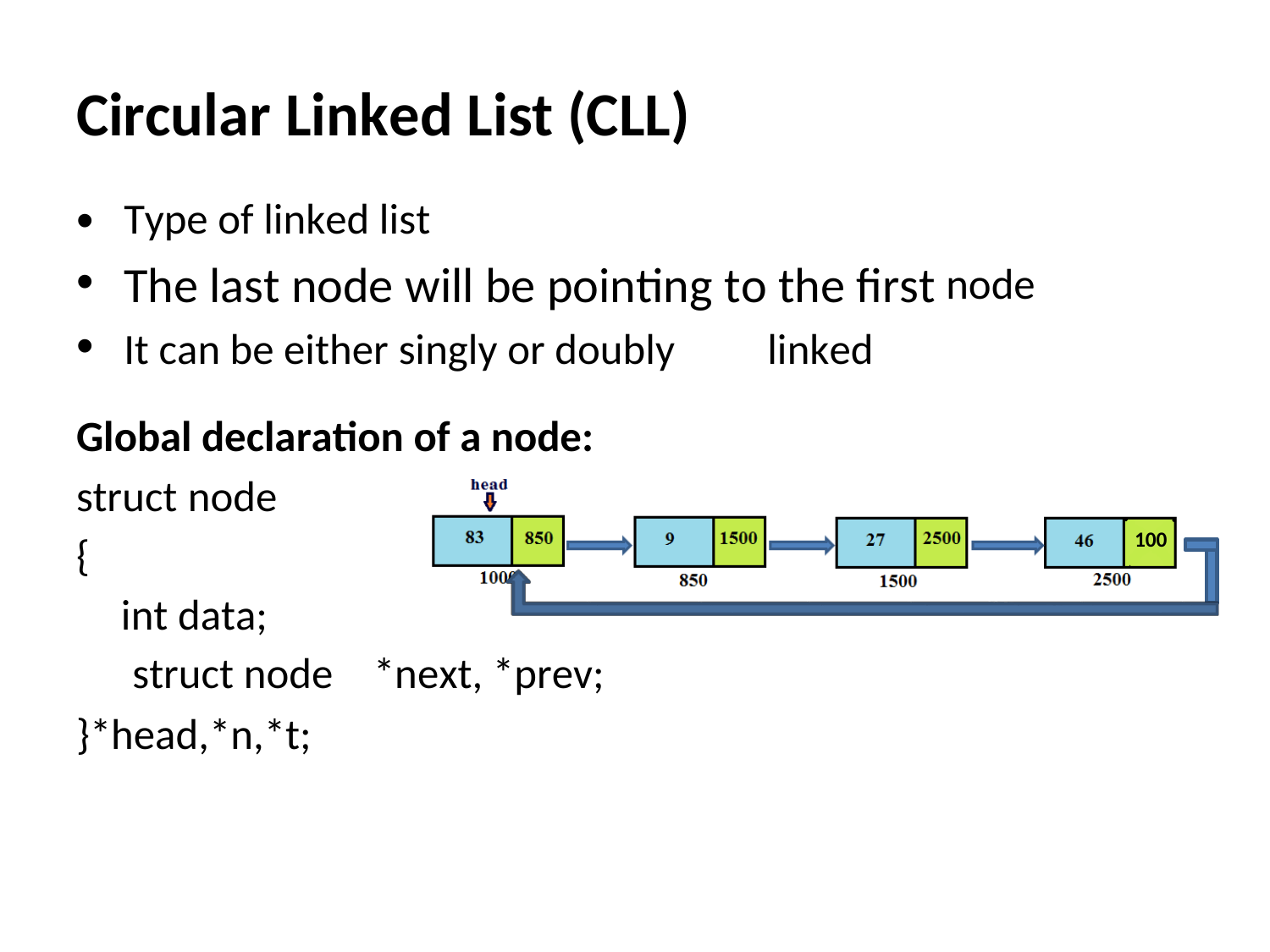

Circular Linked List (CLL)
•
•
•
Type of linked list
The last node will be pointing to the first
node
It can be either singly or doubly
linked
Global declaration of a node:
struct node
{
int data;

100

struct node
}*head,*n,*t;
*next, *prev;